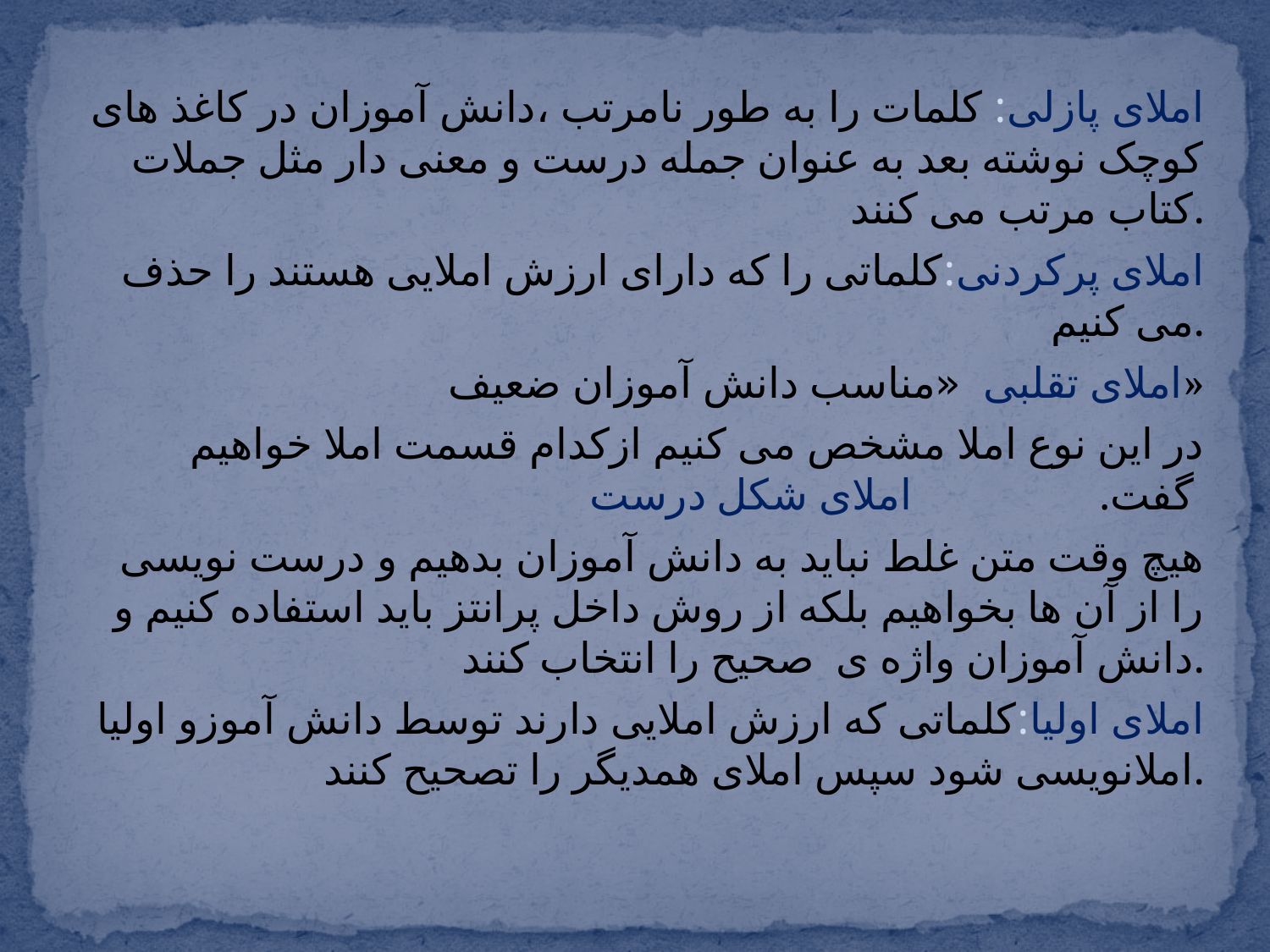

املای پازلی: کلمات را به طور نامرتب ،دانش آموزان در کاغذ های کوچک نوشته بعد به عنوان جمله درست و معنی دار مثل جملات کتاب مرتب می کنند.
املای پرکردنی:کلماتی را که دارای ارزش املایی هستند را حذف می کنیم.
املای تقلبی  «مناسب دانش آموزان ضعیف»
در این نوع املا مشخص می کنیم ازکدام قسمت املا خواهیم گفت.                 املای شکل درست
هیچ وقت متن غلط نباید به دانش آموزان بدهیم و درست نویسی را از آن ها بخواهیم بلکه از روش داخل پرانتز باید استفاده کنیم و دانش آموزان واژه ی  صحیح را انتخاب کنند.
املای اولیا:کلماتی که ارزش املایی دارند توسط دانش آموزو اولیا املانویسی شود سپس املای همدیگر را تصحیح کنند.